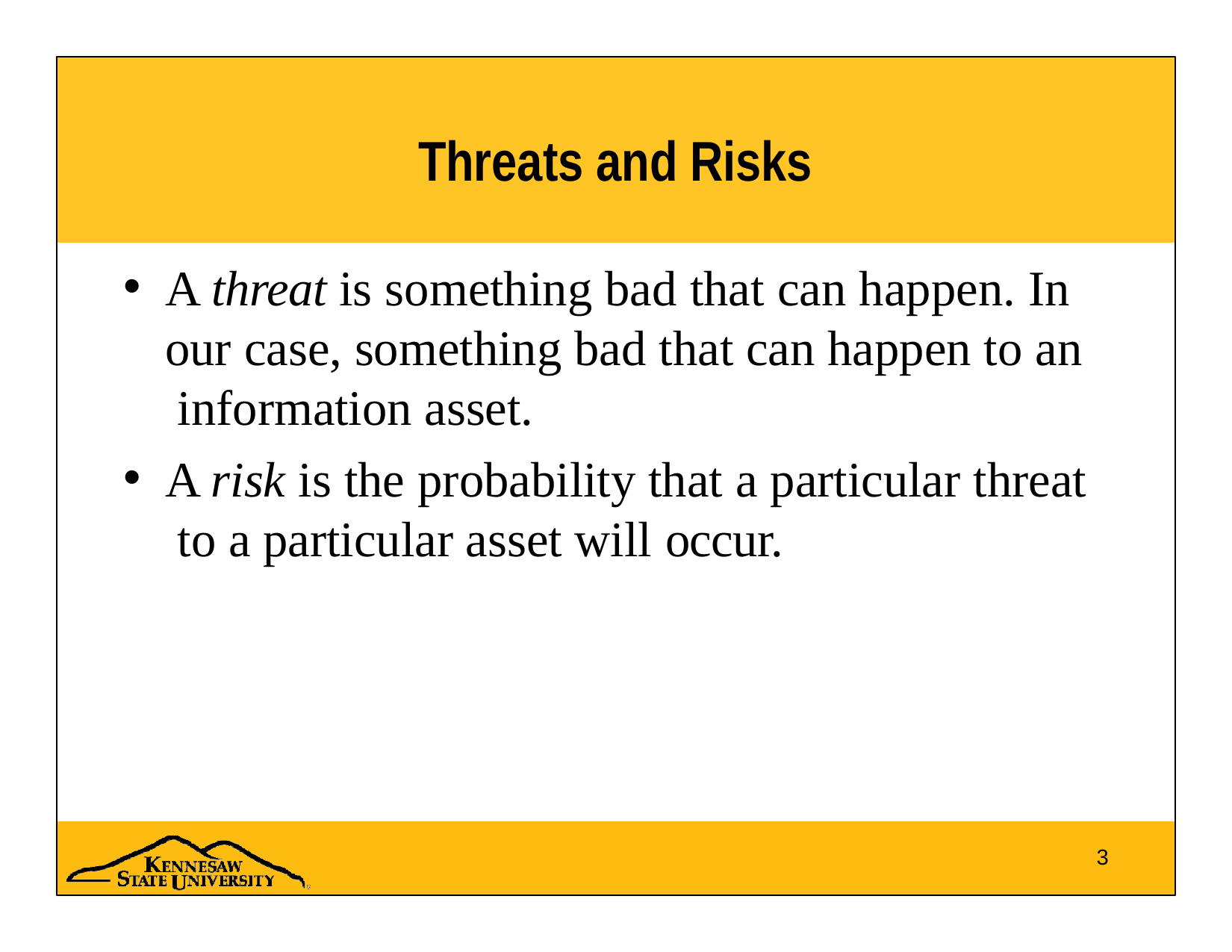

# Threats and Risks
A threat is something bad that can happen. In  our case, something bad that can happen to an  information asset.
A risk is the probability that a particular threat  to a particular asset will occur.

3